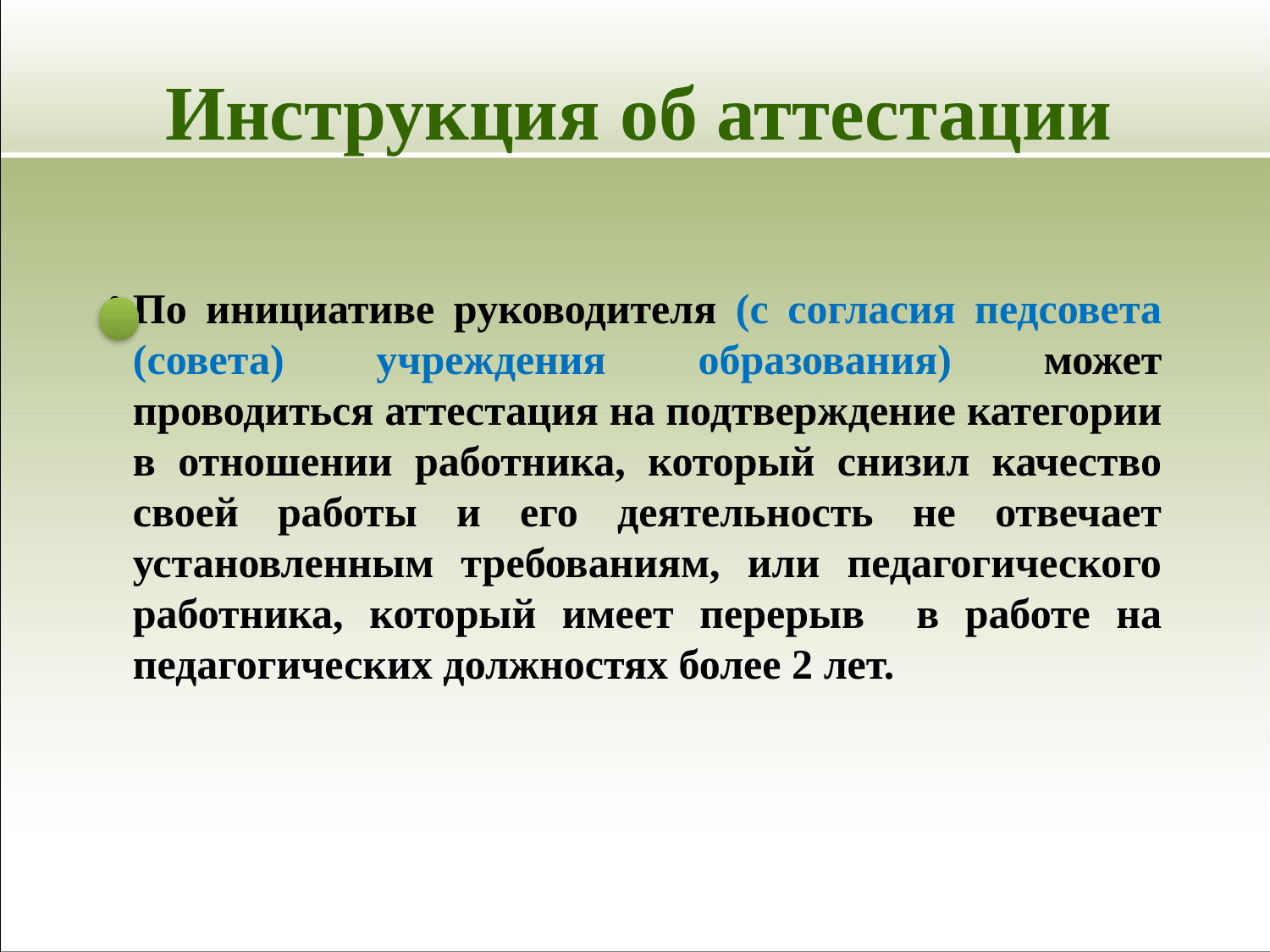

# Инструкция об аттестации
По инициативе руководителя (с согласия педсовета (совета) учреждения образования) может проводиться аттестация на подтверждение категории в отношении работника, который снизил качество своей работы и его деятельность не отвечает установленным требованиям, или педагогического работника, который имеет перерыв  в работе на педагогических должностях более 2 лет.